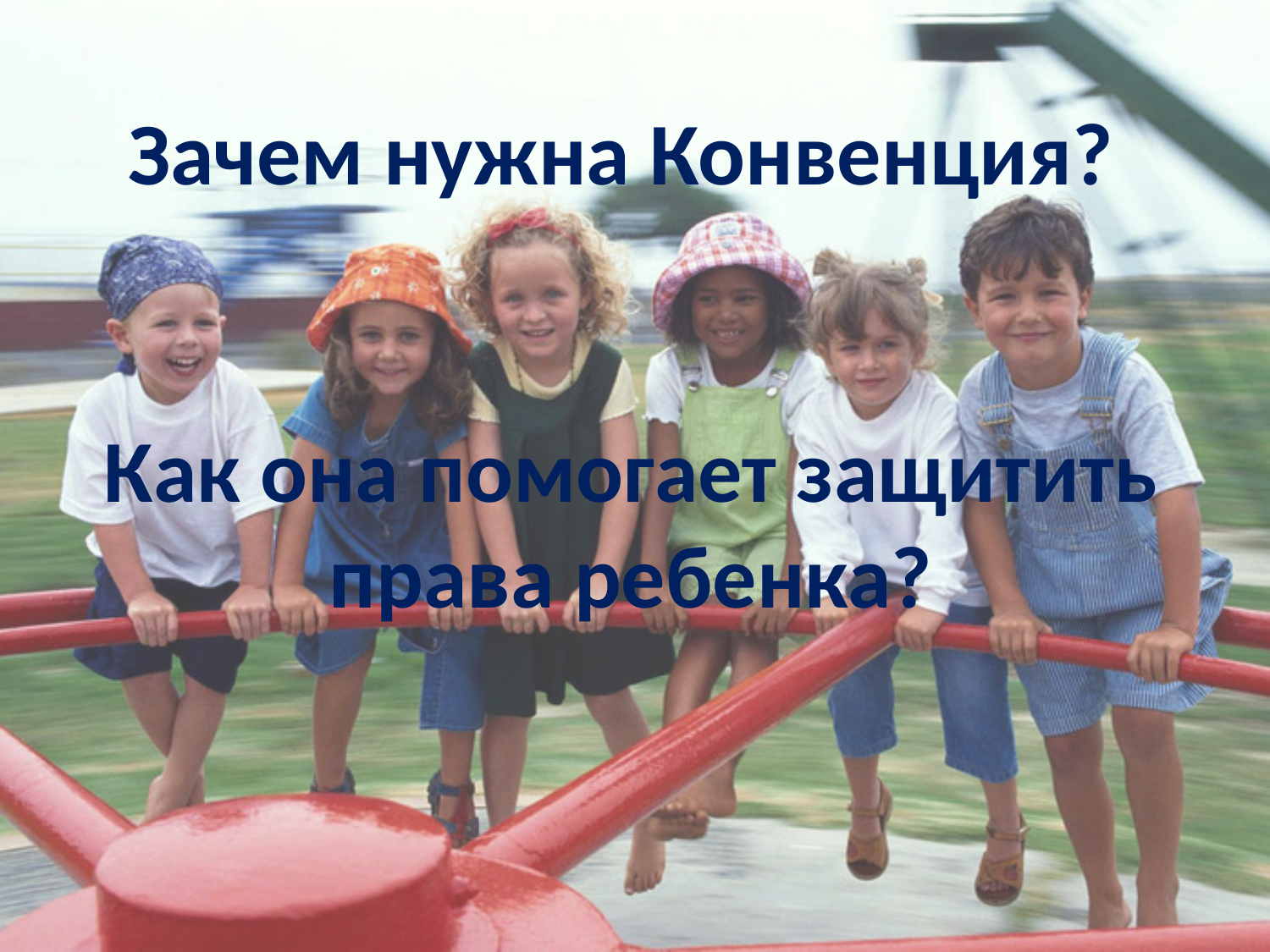

# Зачем нужна Конвенция? Как она помогает защитить права ребенка?